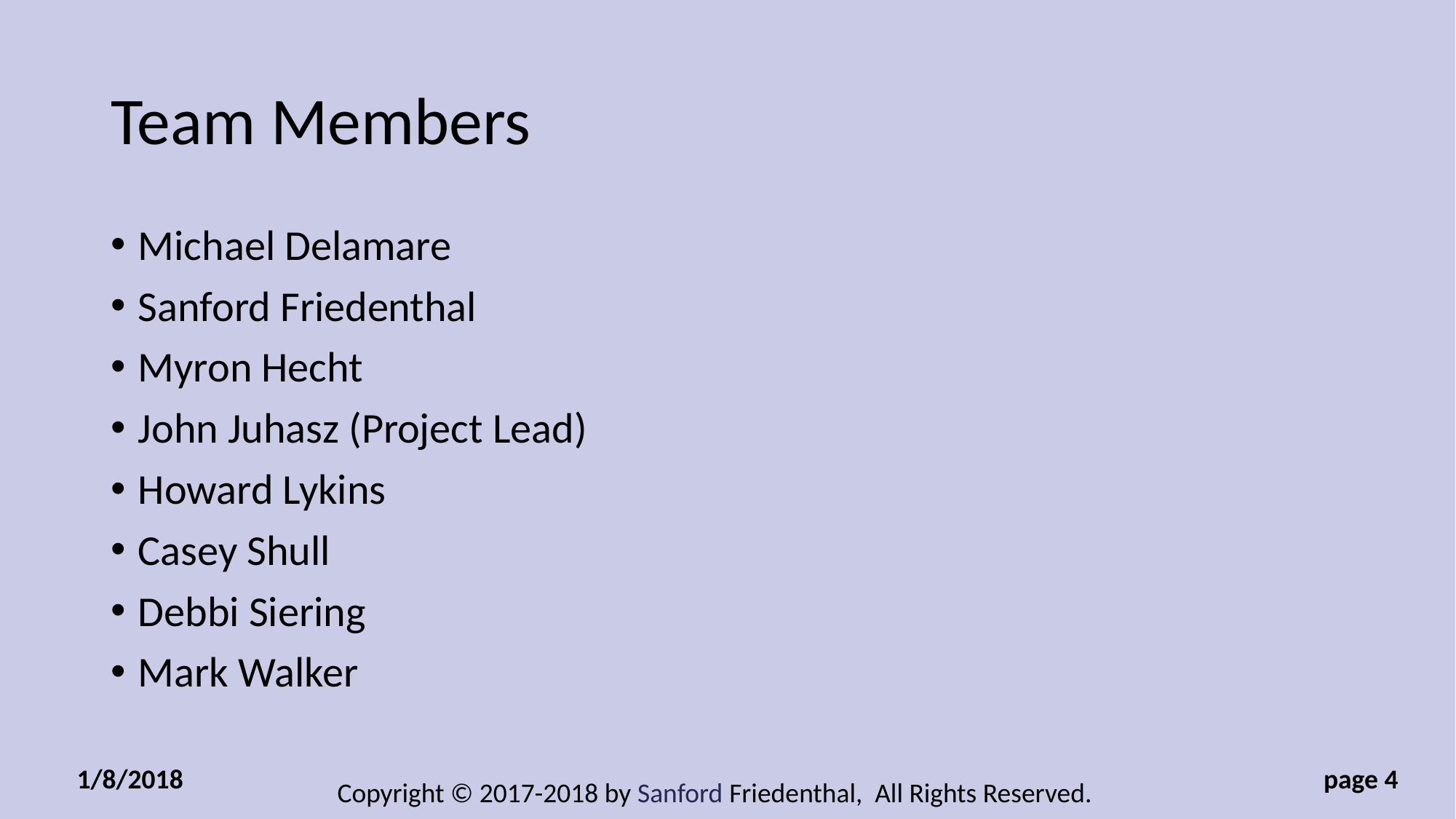

# Team Members
Michael Delamare
Sanford Friedenthal
Myron Hecht
John Juhasz (Project Lead)
Howard Lykins
Casey Shull
Debbi Siering
Mark Walker
1/8/2018
 page 4
Copyright © 2017-2018 by Sanford Friedenthal,  All Rights Reserved.